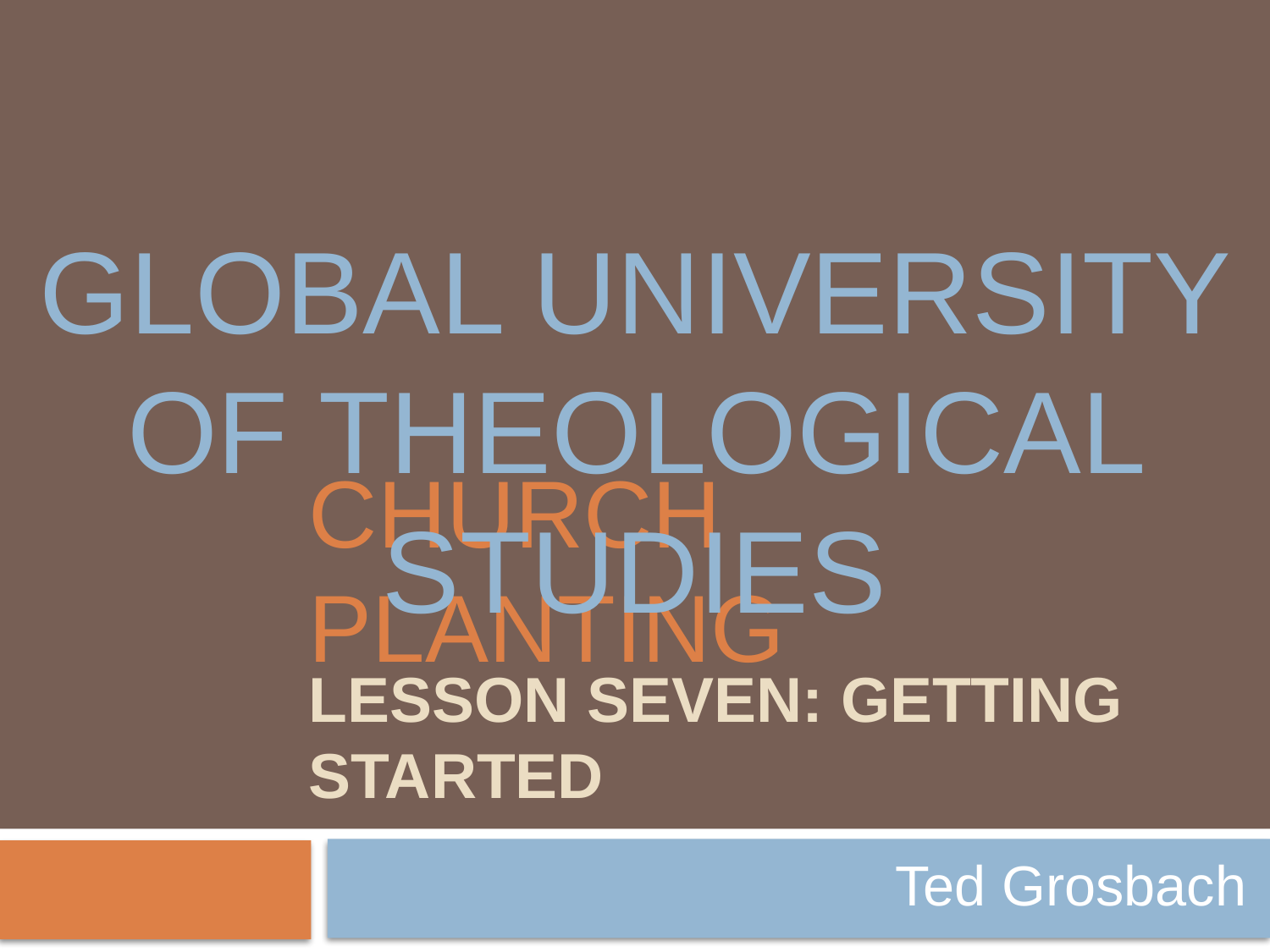

GLOBAL UNIVERSITY OF THEOLOGICAL STUDIES
# Church Planting
Lesson Seven: Getting Started
Ted Grosbach